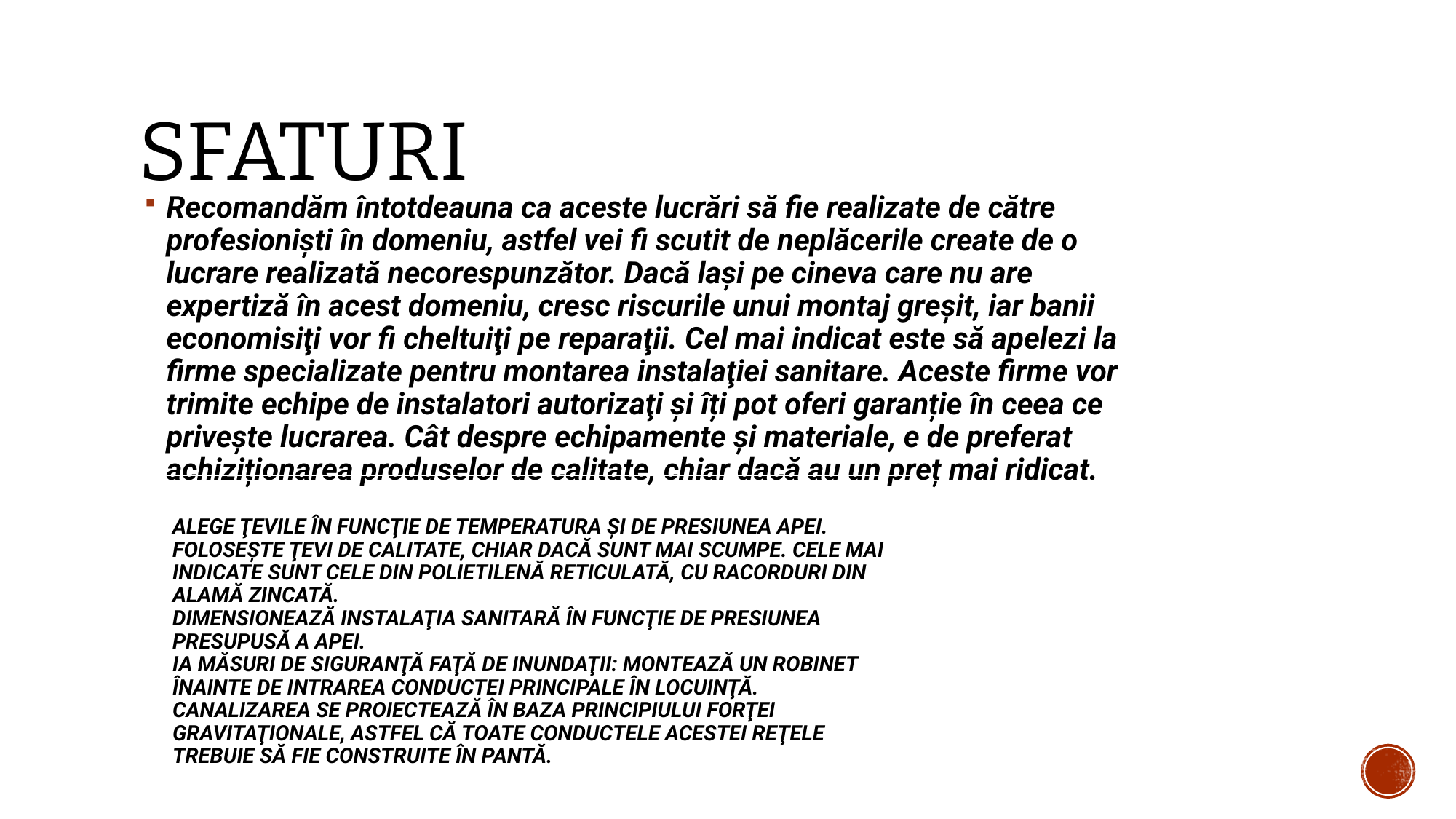

# Sfaturi
Recomandăm întotdeauna ca aceste lucrări să fie realizate de către profesioniști în domeniu, astfel vei fi scutit de neplăcerile create de o lucrare realizată necorespunzător. Dacă lași pe cineva care nu are expertiză în acest domeniu, cresc riscurile unui montaj greşit, iar banii economisiţi vor fi cheltuiţi pe reparaţii. Cel mai indicat este să apelezi la firme specializate pentru montarea instalaţiei sanitare. Aceste firme vor trimite echipe de instalatori autorizaţi și îți pot oferi garanție în ceea ce privește lucrarea. Cât despre echipamente și materiale, e de preferat achiziționarea produselor de calitate, chiar dacă au un preț mai ridicat.
Alege ţevile în funcţie de temperatura şi de presiunea apei.
Foloseşte ţevi de calitate, chiar dacă sunt mai scumpe. Cele mai indicate sunt cele din polietilenă reticulată, cu racorduri din alamă zincată.
Dimensionează instalaţia sanitară în funcţie de presiunea presupusă a apei.
Ia măsuri de siguranţă faţă de inundaţii: montează un robinet înainte de intrarea conductei principale în locuinţă.
Canalizarea se proiectează în baza principiului forţei gravitaţionale, astfel că toate conductele acestei reţele trebuie să fie construite în pantă.